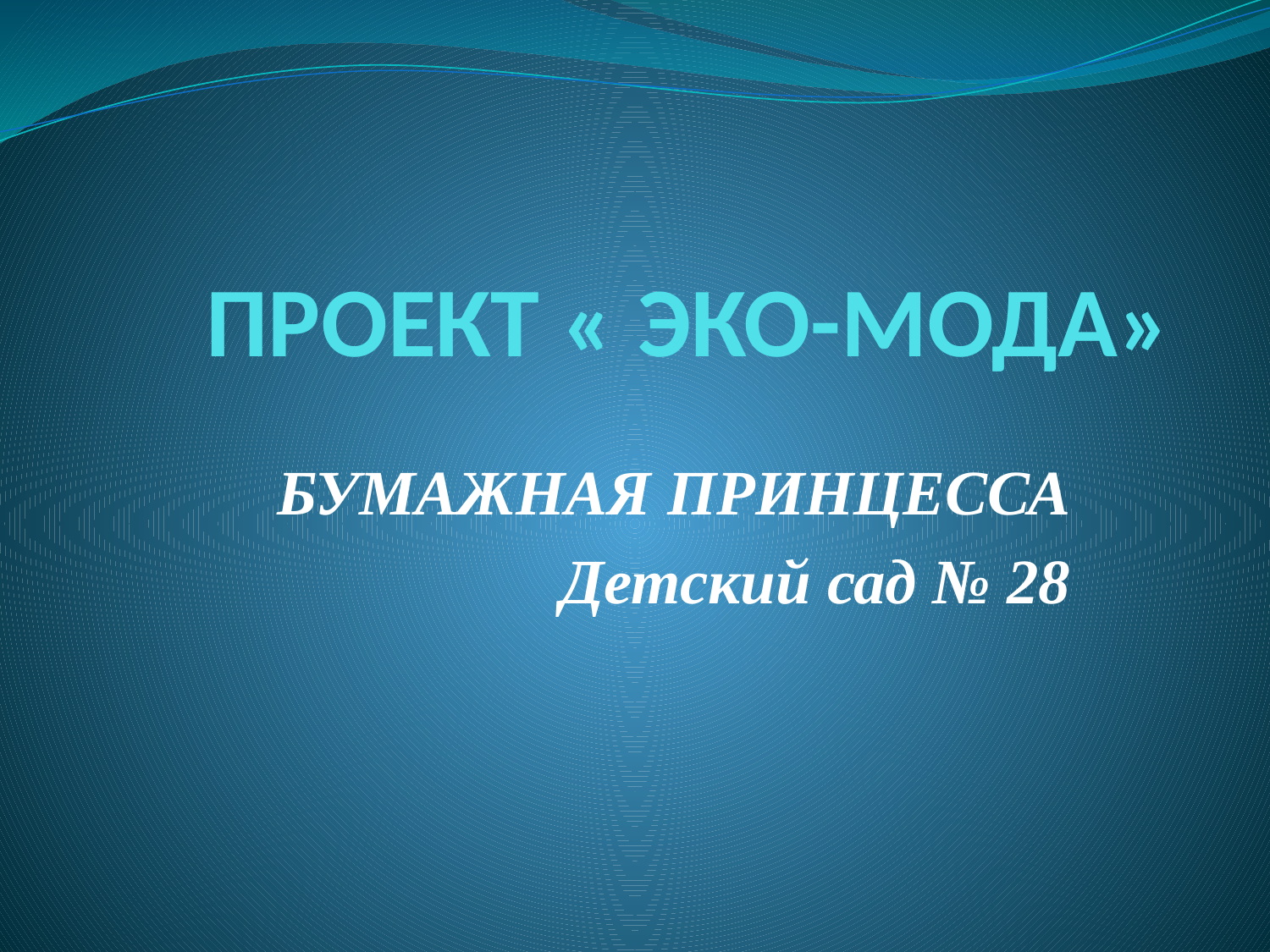

# ПРОЕКТ « ЭКО-МОДА»

БУМАЖНАЯ ПРИНЦЕССА
Детский сад № 28